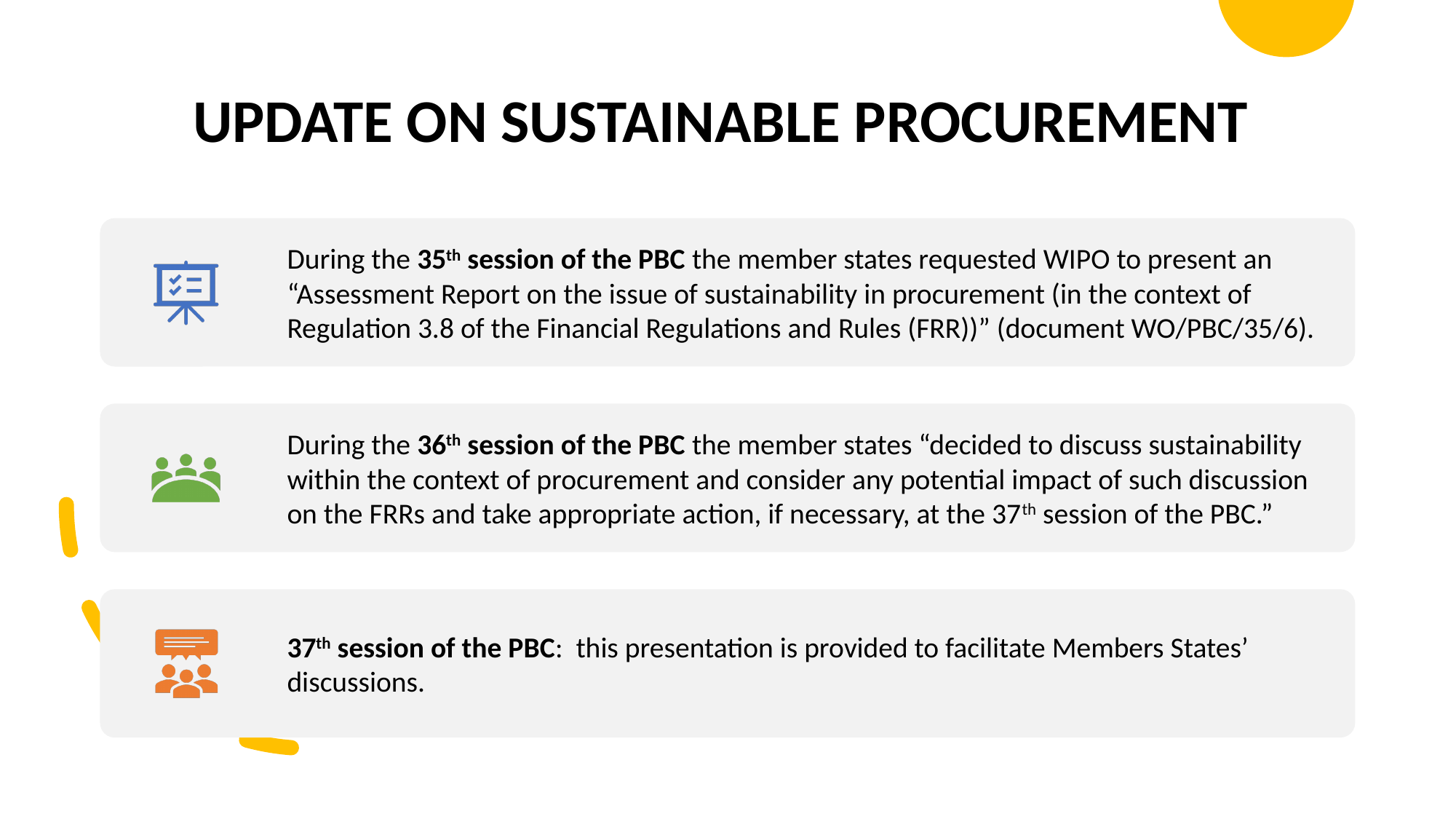

# UPDATE ON SUSTAINABLE PROCUREMENT
During the 35th session of the PBC the member states requested WIPO to present an “Assessment Report on the issue of sustainability in procurement (in the context of Regulation 3.8 of the Financial Regulations and Rules (FRR))” (document WO/PBC/35/6).
During the 36th session of the PBC the member states “decided to discuss sustainability within the context of procurement and consider any potential impact of such discussion on the FRRs and take appropriate action, if necessary, at the 37th session of the PBC.”
37th session of the PBC:  this presentation is provided to facilitate Members States’ discussions.